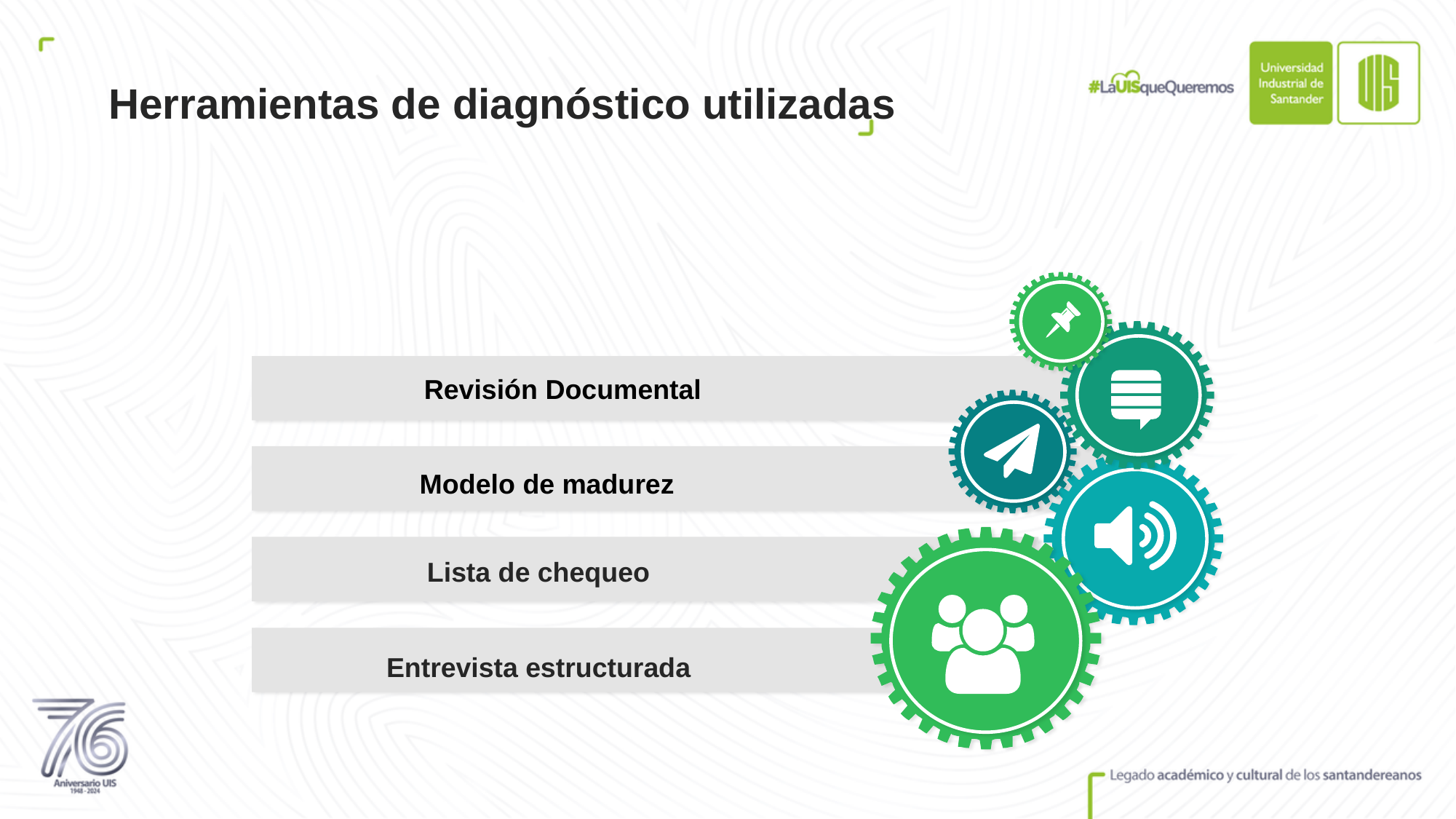

Herramientas de diagnóstico utilizadas

                      Revisión Documental

Modelo de madurez

Lista de chequeo

Entrevista estructurada